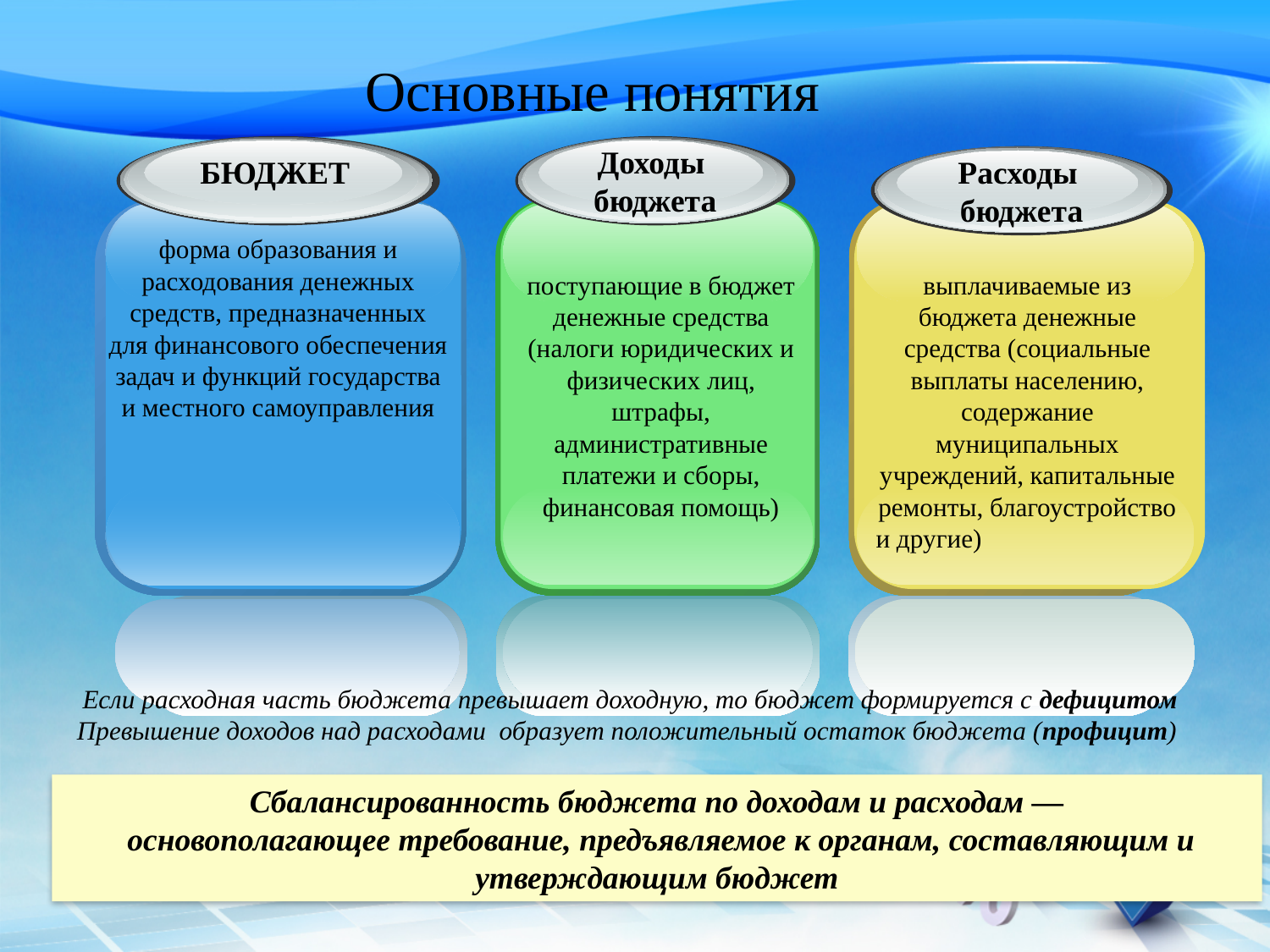

Основные понятия

Расходы
бюджета
Бюджет

форма образования и расходования денежных средств, предназначенных для финансового обеспечения задач и функций государства и местного самоуправления
поступающие в бюджет денежные средства (налоги юридических и физических лиц, штрафы, административные платежи и сборы, финансовая помощь)
выплачиваемые из бюджета денежные средства (социальные выплаты населению, содержание муниципальных учреждений, капитальные ремонты, благоустройство и другие)

Доходы
бюджета
БЮДЖЕТ
Если расходная часть бюджета превышает доходную, то бюджет формируется с дефицитом
Превышение доходов над расходами  образует положительный остаток бюджета (профицит)
Сбалансированность бюджета по доходам и расходам —
 основополагающее требование, предъявляемое к органам, составляющим и утверждающим бюджет